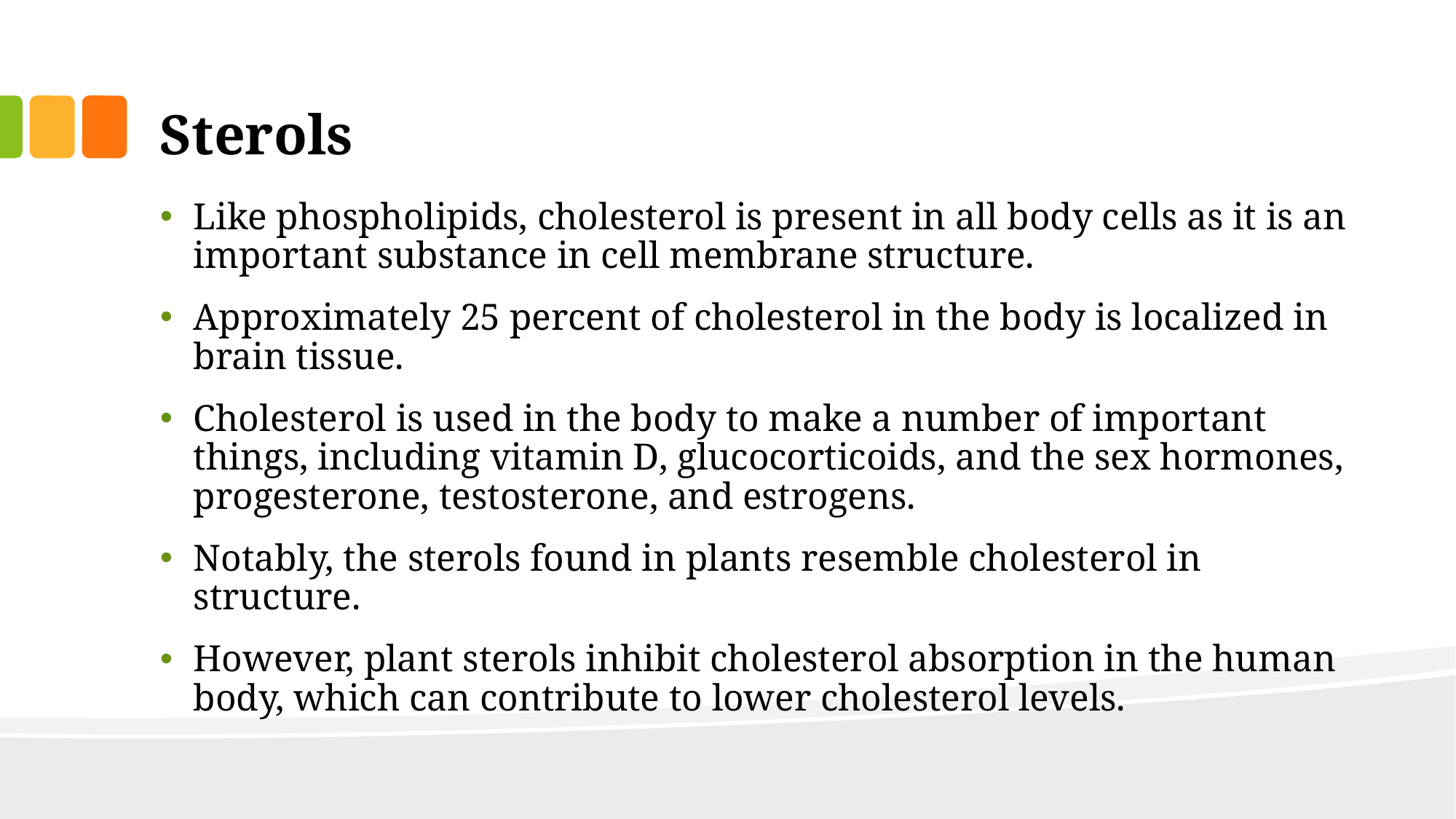

# Sterols
Like phospholipids, cholesterol is present in all body cells as it is an important substance in cell membrane structure.
Approximately 25 percent of cholesterol in the body is localized in brain tissue.
Cholesterol is used in the body to make a number of important things, including vitamin D, glucocorticoids, and the sex hormones, progesterone, testosterone, and estrogens.
Notably, the sterols found in plants resemble cholesterol in structure.
However, plant sterols inhibit cholesterol absorption in the human body, which can contribute to lower cholesterol levels.